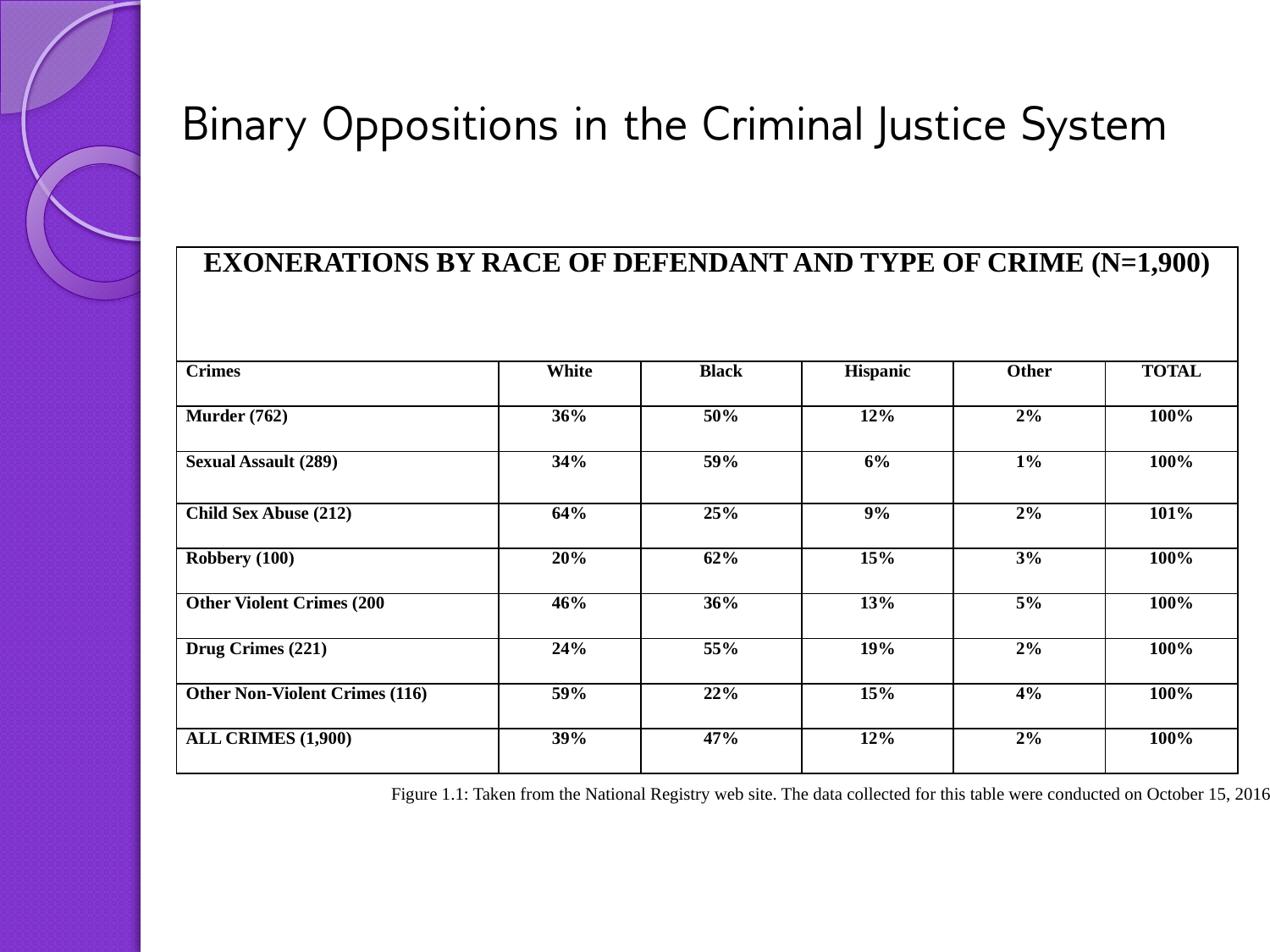

# Binary Oppositions in the Criminal Justice System
| EXONERATIONS BY RACE OF DEFENDANT AND TYPE OF CRIME (N=1,900) |  |  |  |  |  |
| --- | --- | --- | --- | --- | --- |
| Crimes | White | Black | Hispanic | Other | TOTAL |
| Murder (762) | 36% | 50% | 12% | 2% | 100% |
| Sexual Assault (289) | 34% | 59% | 6% | 1% | 100% |
| Child Sex Abuse (212) | 64% | 25% | 9% | 2% | 101% |
| Robbery (100) | 20% | 62% | 15% | 3% | 100% |
| Other Violent Crimes (200 | 46% | 36% | 13% | 5% | 100% |
| Drug Crimes (221) | 24% | 55% | 19% | 2% | 100% |
| Other Non-Violent Crimes (116) | 59% | 22% | 15% | 4% | 100% |
| ALL CRIMES (1,900) | 39% | 47% | 12% | 2% | 100% |
Figure 1.1: Taken from the National Registry web site. The data collected for this table were conducted on October 15, 2016.